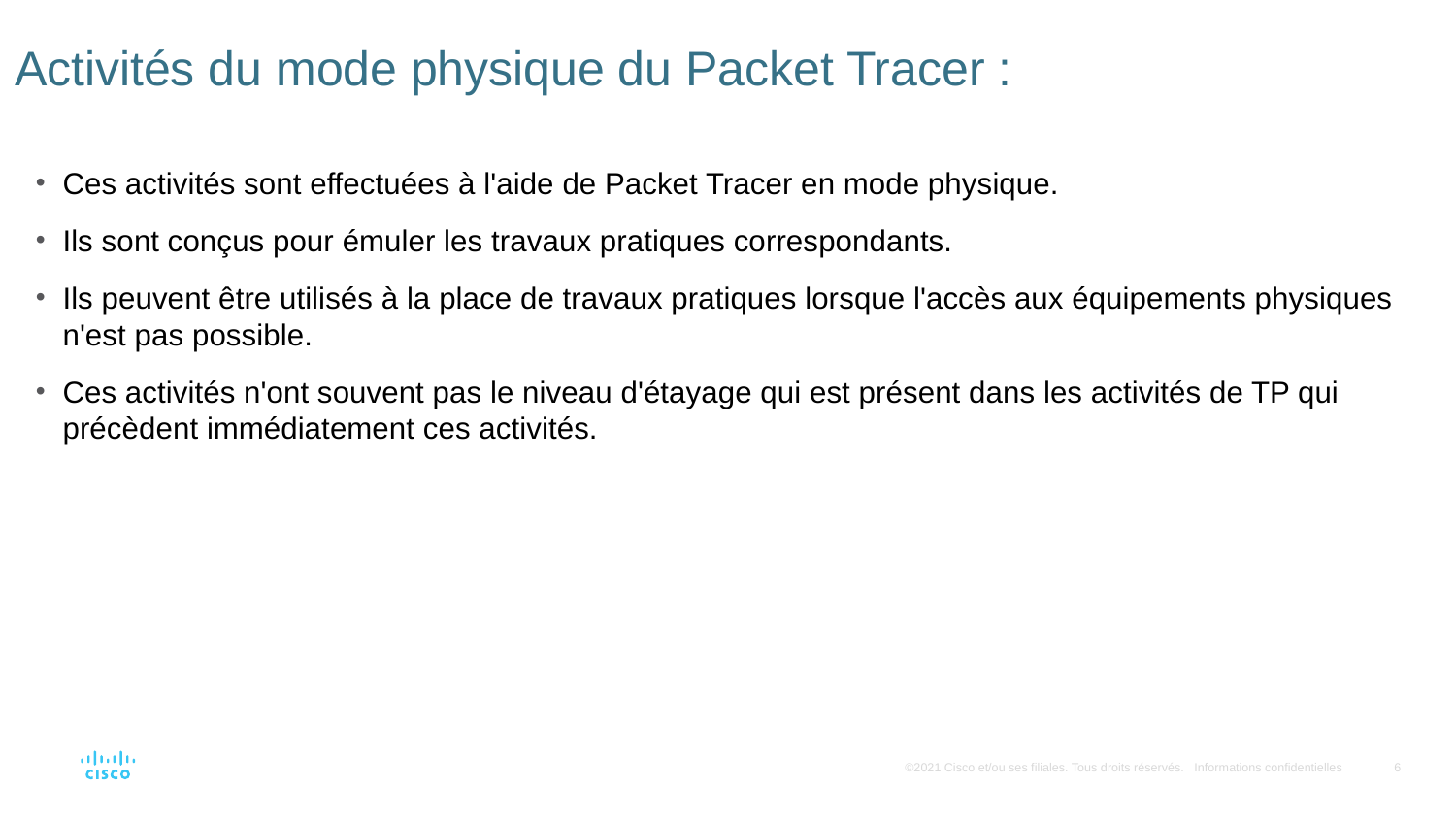

# Activités du mode physique du Packet Tracer :
Ces activités sont effectuées à l'aide de Packet Tracer en mode physique.
Ils sont conçus pour émuler les travaux pratiques correspondants.
Ils peuvent être utilisés à la place de travaux pratiques lorsque l'accès aux équipements physiques n'est pas possible.
Ces activités n'ont souvent pas le niveau d'étayage qui est présent dans les activités de TP qui précèdent immédiatement ces activités.